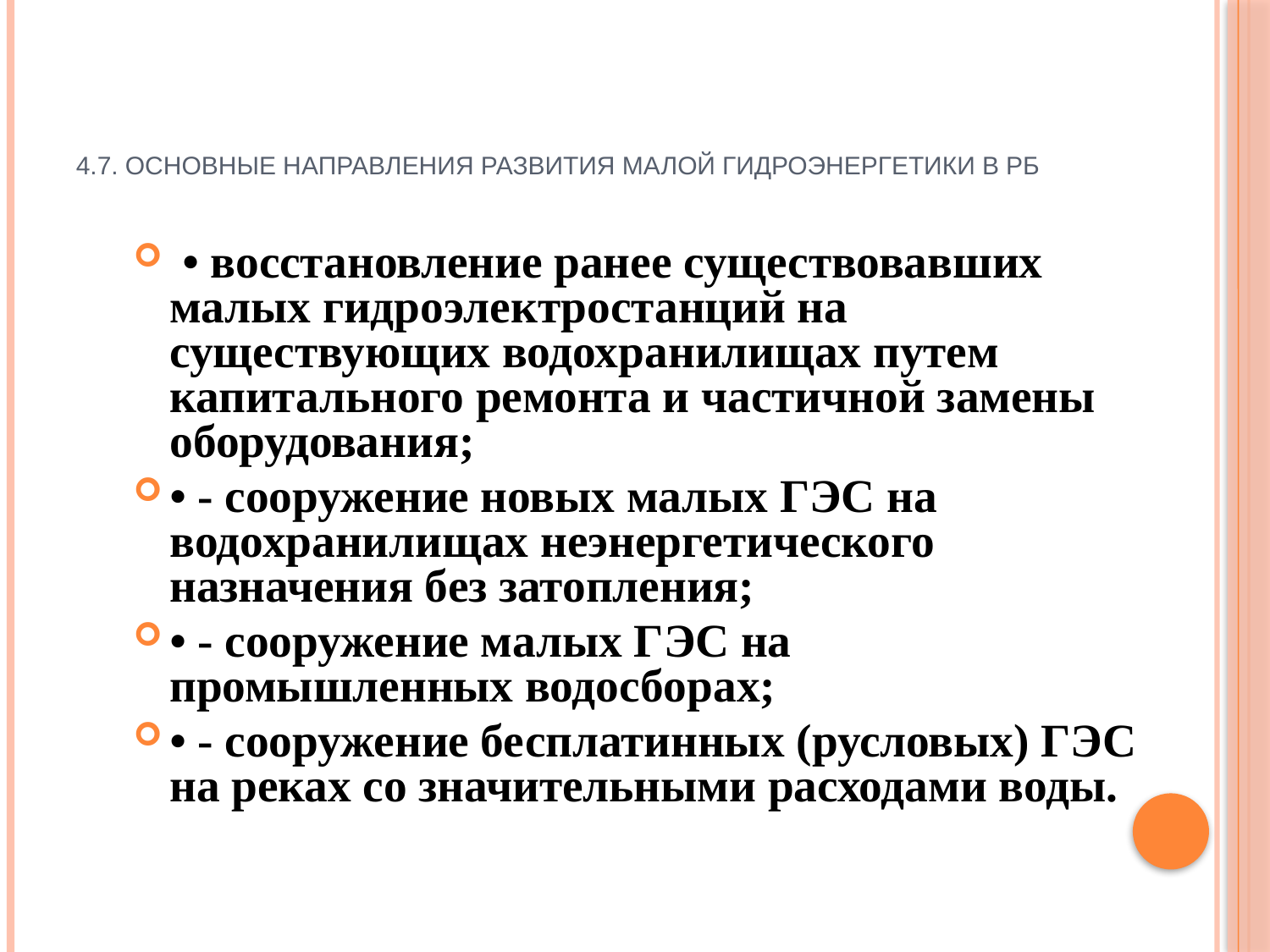

# 4.7. Основные направления развития малой гидроэнергетики в РБ
 • восстановление ранее существовавших малых гидроэлектростанций на существующих водохранилищах путем капитального ремонта и частичной замены оборудования;
• - сооружение новых малых ГЭС на водохранилищах неэнергетического назначения без затопления;
• - сооружение малых ГЭС на промышленных водосборах;
• - сооружение бесплатинных (русловых) ГЭС на реках со значительными расходами воды.